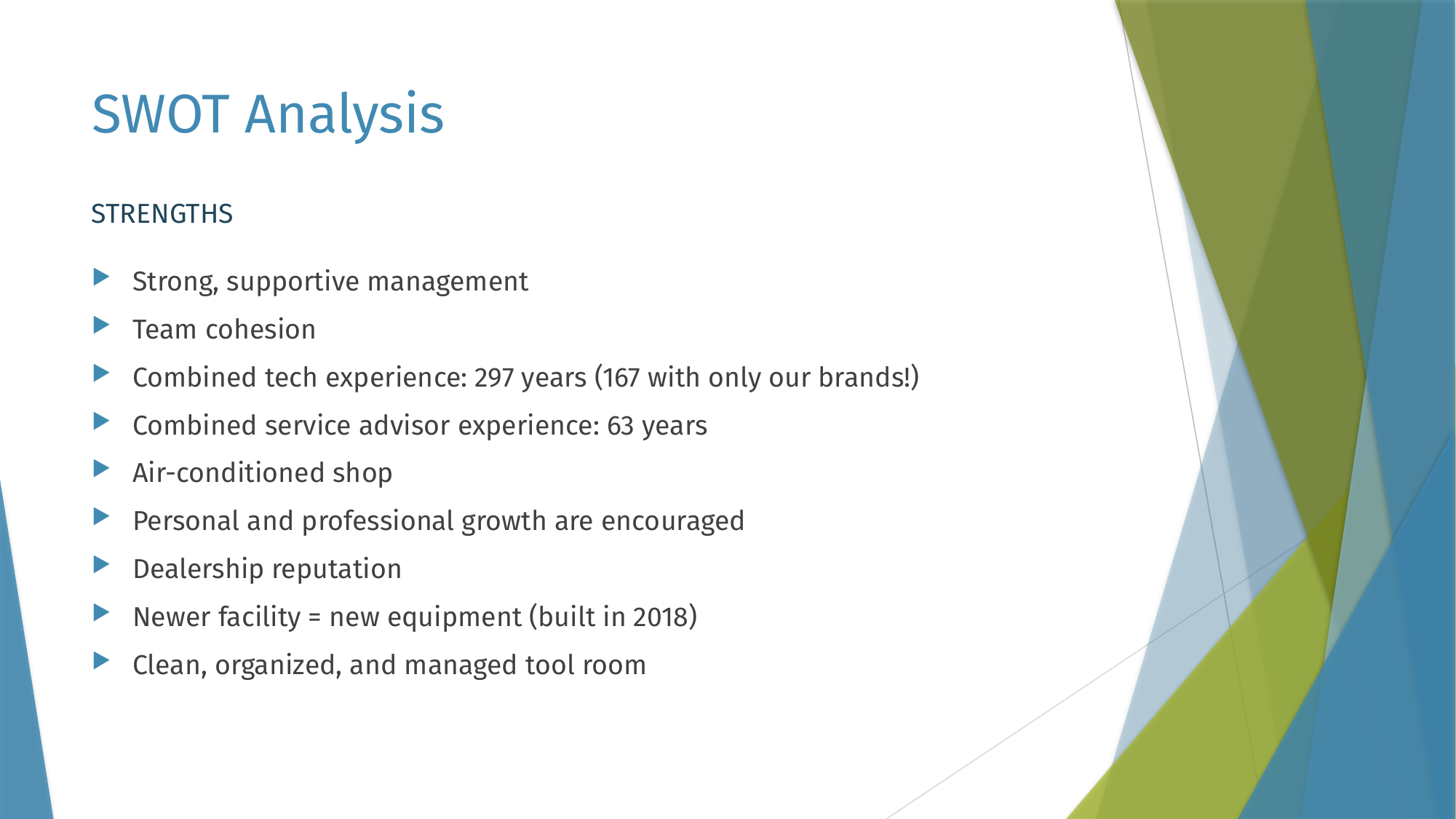

# SWOT Analysis
STRENGTHS
Strong, supportive management
Team cohesion
Combined tech experience: 297 years (167 with only our brands!)
Combined service advisor experience: 63 years
Air-conditioned shop
Personal and professional growth are encouraged
Dealership reputation
Newer facility = new equipment (built in 2018)
Clean, organized, and managed tool room